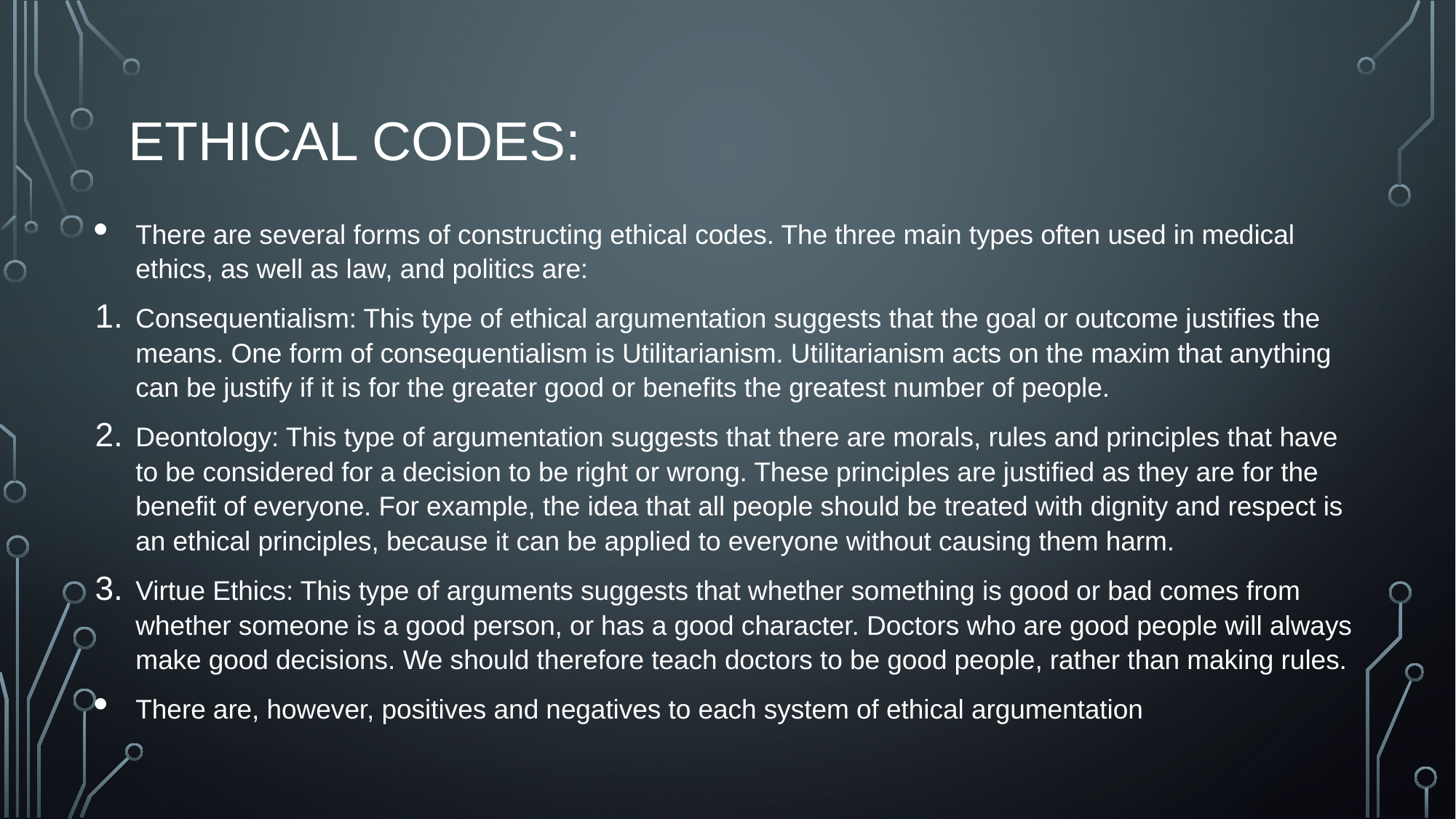

# Ethical codes:
There are several forms of constructing ethical codes. The three main types often used in medical ethics, as well as law, and politics are:
Consequentialism: This type of ethical argumentation suggests that the goal or outcome justifies the means. One form of consequentialism is Utilitarianism. Utilitarianism acts on the maxim that anything can be justify if it is for the greater good or benefits the greatest number of people.
Deontology: This type of argumentation suggests that there are morals, rules and principles that have to be considered for a decision to be right or wrong. These principles are justified as they are for the benefit of everyone. For example, the idea that all people should be treated with dignity and respect is an ethical principles, because it can be applied to everyone without causing them harm.
Virtue Ethics: This type of arguments suggests that whether something is good or bad comes from whether someone is a good person, or has a good character. Doctors who are good people will always make good decisions. We should therefore teach doctors to be good people, rather than making rules.
There are, however, positives and negatives to each system of ethical argumentation